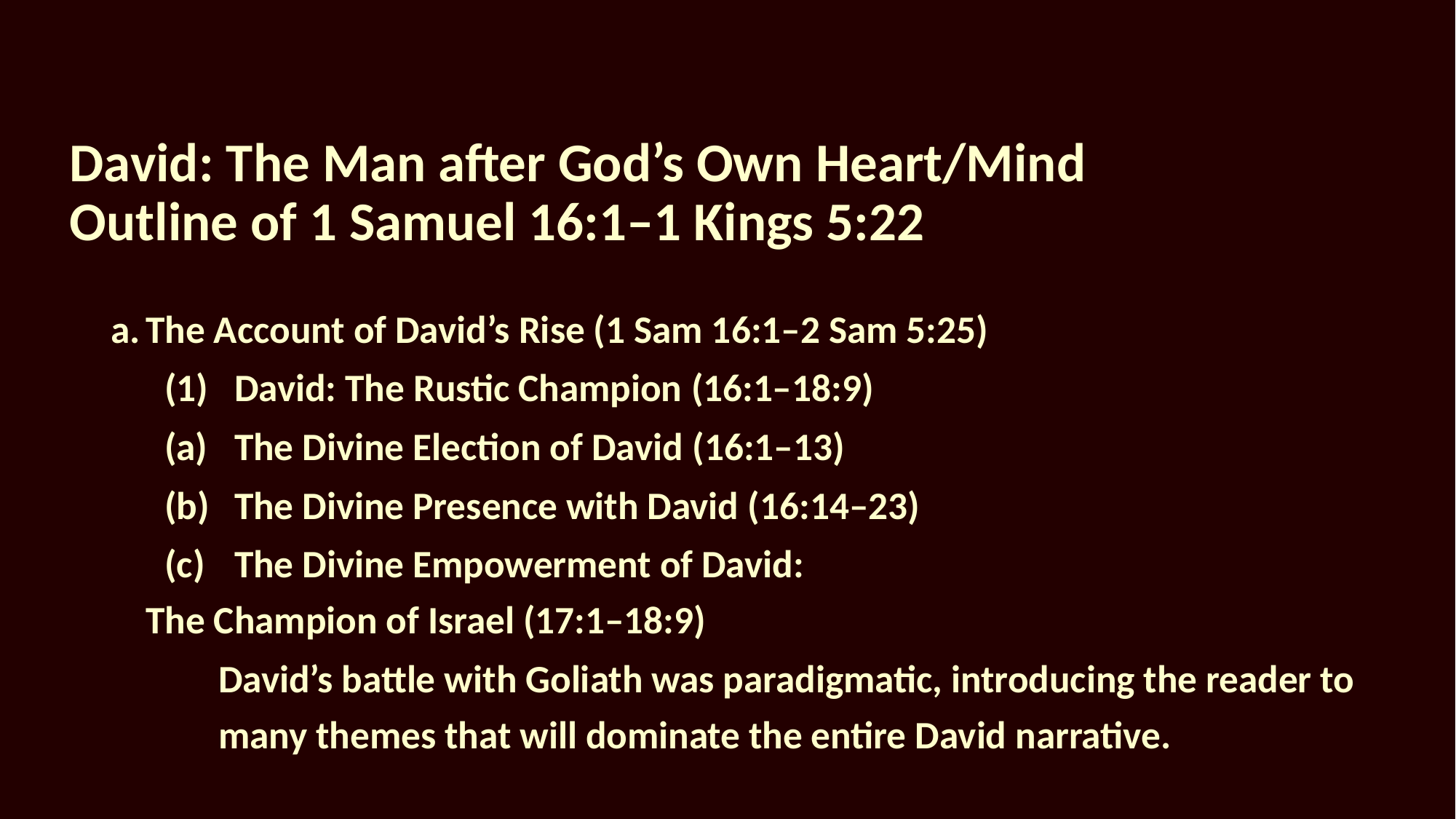

# David: The Man after God’s Own Heart/Mind Outline of 1 Samuel 16:1–1 Kings 5:22
a.	The Account of David’s Rise (1 Sam 16:1–2 Sam 5:25)
(1)	David: The Rustic Champion (16:1–18:9)
	(a)	The Divine Election of David (16:1–13)
	(b)	The Divine Presence with David (16:14–23)
	(c)	The Divine Empowerment of David:
							The Champion of Israel (17:1–18:9)
David’s battle with Goliath was paradigmatic, introducing the reader to many themes that will dominate the entire David narrative.